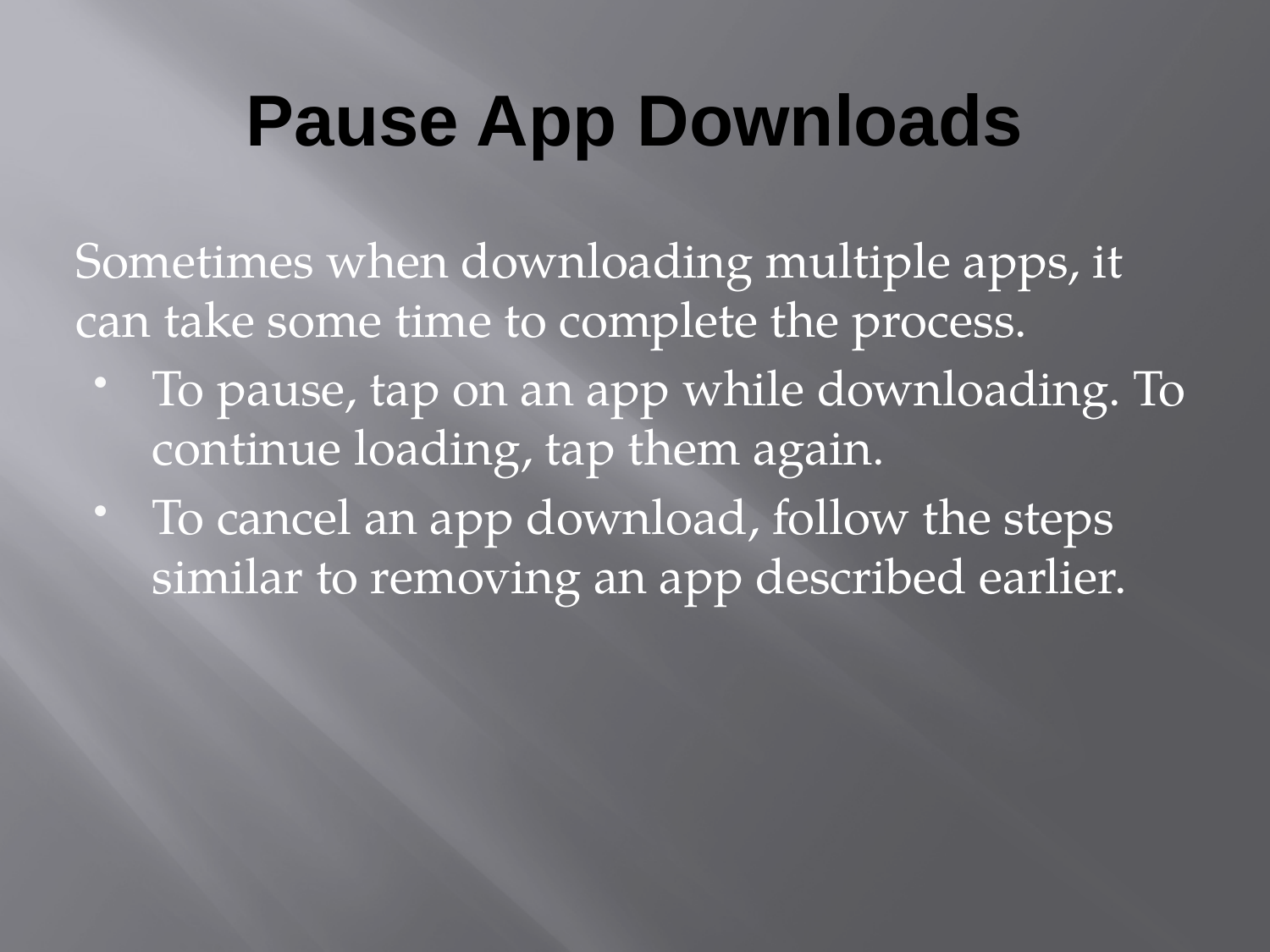

# Pause App Downloads
Sometimes when downloading multiple apps, it can take some time to complete the process.
To pause, tap on an app while downloading. To continue loading, tap them again.
To cancel an app download, follow the steps similar to removing an app described earlier.